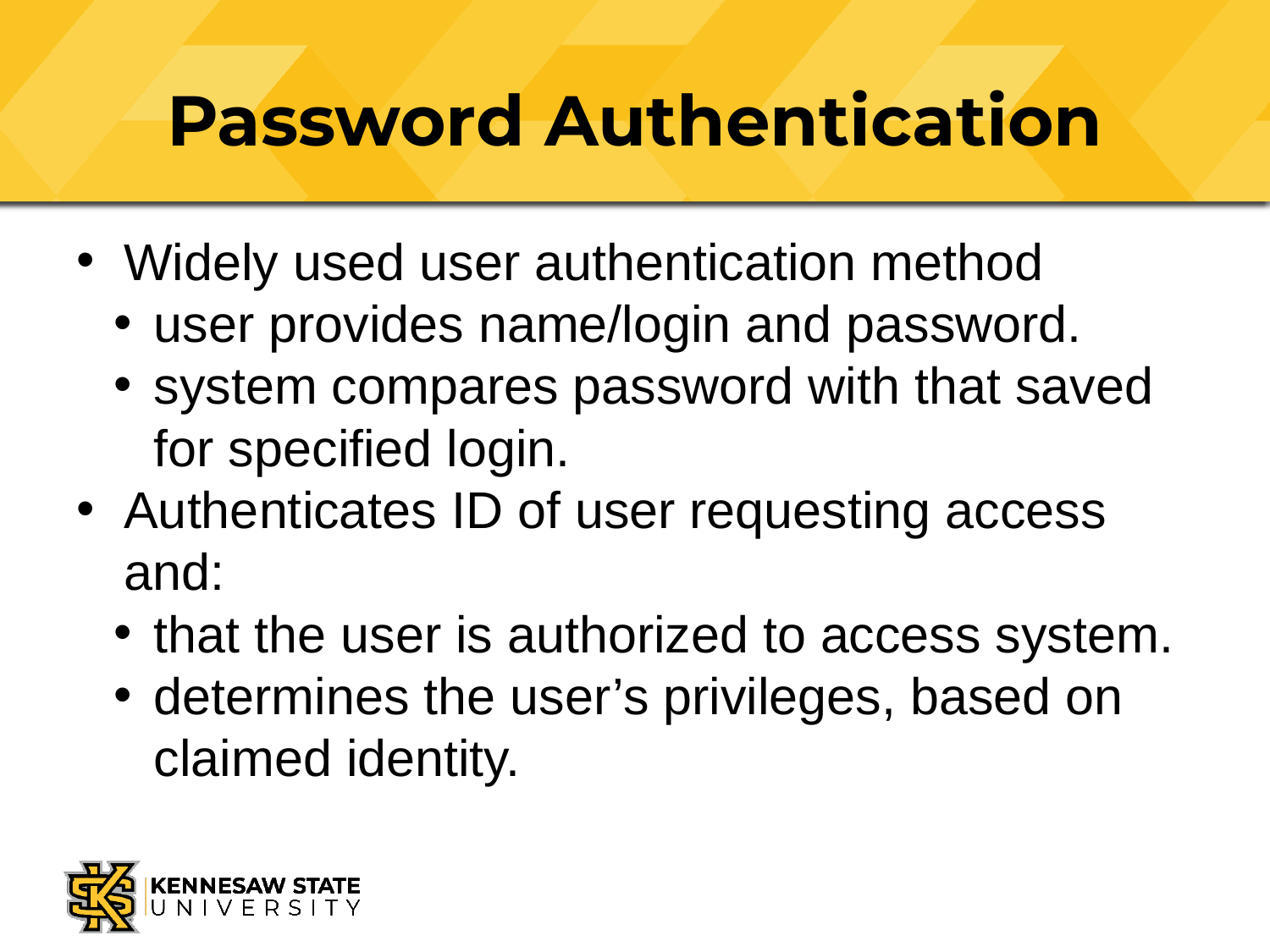

# Password Authentication
Widely used user authentication method
user provides name/login and password.
system compares password with that saved for specified login.
Authenticates ID of user requesting access and:
that the user is authorized to access system.
determines the user’s privileges, based on claimed identity.